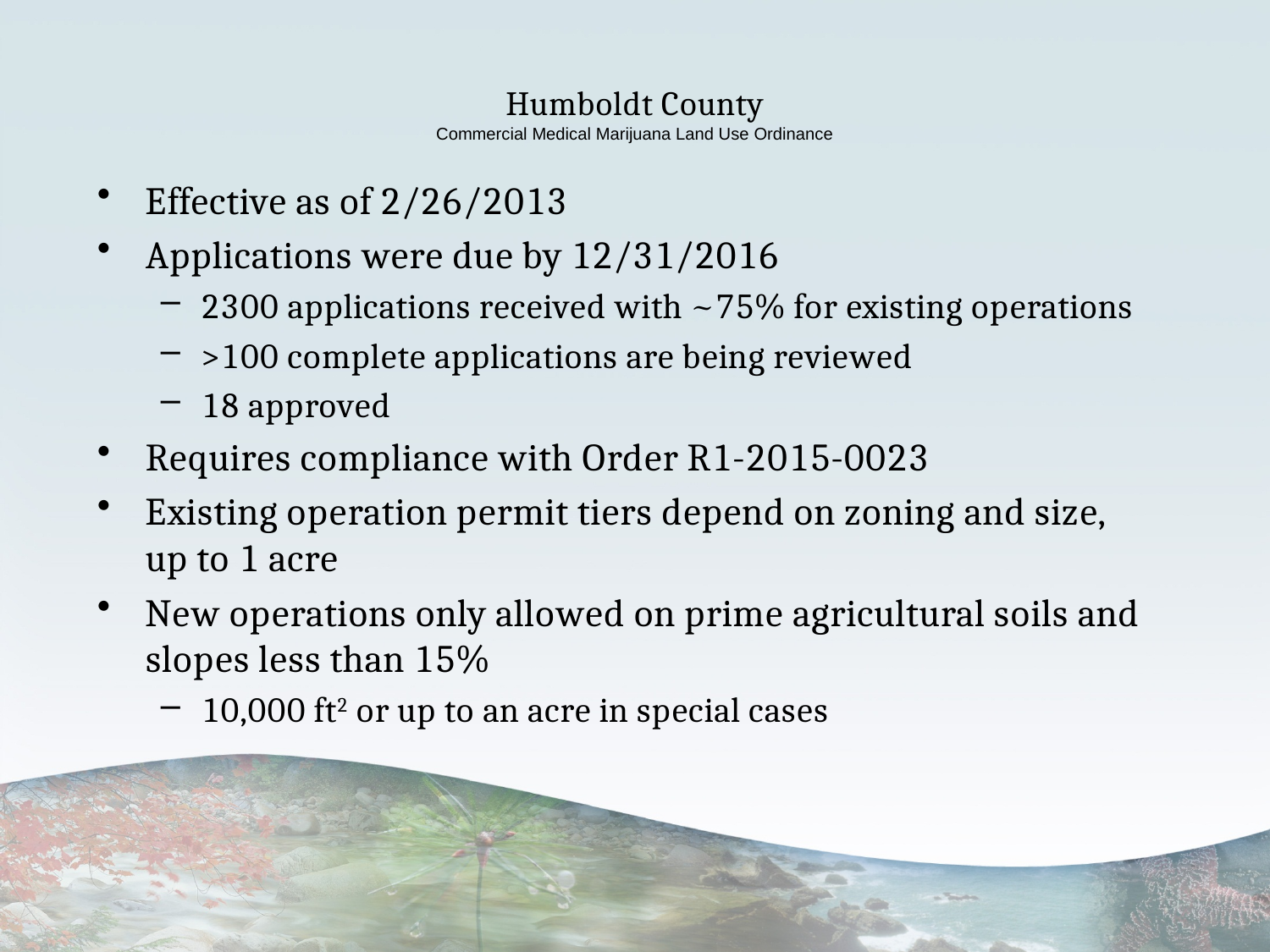

# Humboldt County Commercial Medical Marijuana Land Use Ordinance
Effective as of 2/26/2013
Applications were due by 12/31/2016
2300 applications received with ~75% for existing operations
>100 complete applications are being reviewed
18 approved
Requires compliance with Order R1-2015-0023
Existing operation permit tiers depend on zoning and size,        up to 1 acre
New operations only allowed on prime agricultural soils and slopes less than 15%
10,000 ft2 or up to an acre in special cases